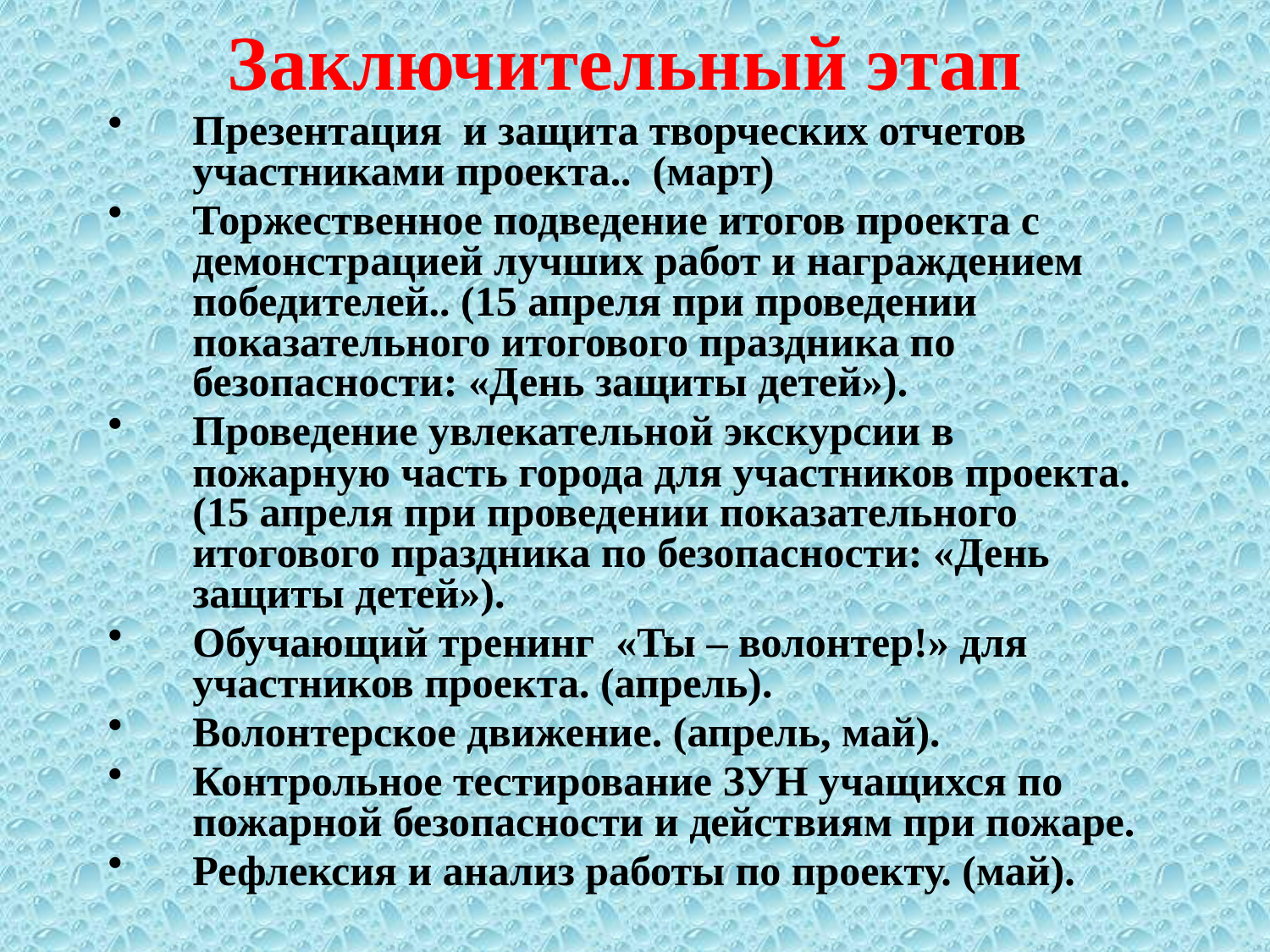

# Заключительный этап
Презентация  и защита творческих отчетов участниками проекта..  (март)
Торжественное подведение итогов проекта с демонстрацией лучших работ и награждением  победителей.. (15 апреля при проведении показательного итогового праздника по безопасности: «День защиты детей»).
Проведение увлекательной экскурсии в пожарную часть города для участников проекта. (15 апреля при проведении показательного итогового праздника по безопасности: «День защиты детей»).
Обучающий тренинг  «Ты – волонтер!» для  участников проекта. (апрель).
Волонтерское движение. (апрель, май).
Контрольное тестирование ЗУН учащихся по пожарной безопасности и действиям при пожаре.
Рефлексия и анализ работы по проекту. (май).